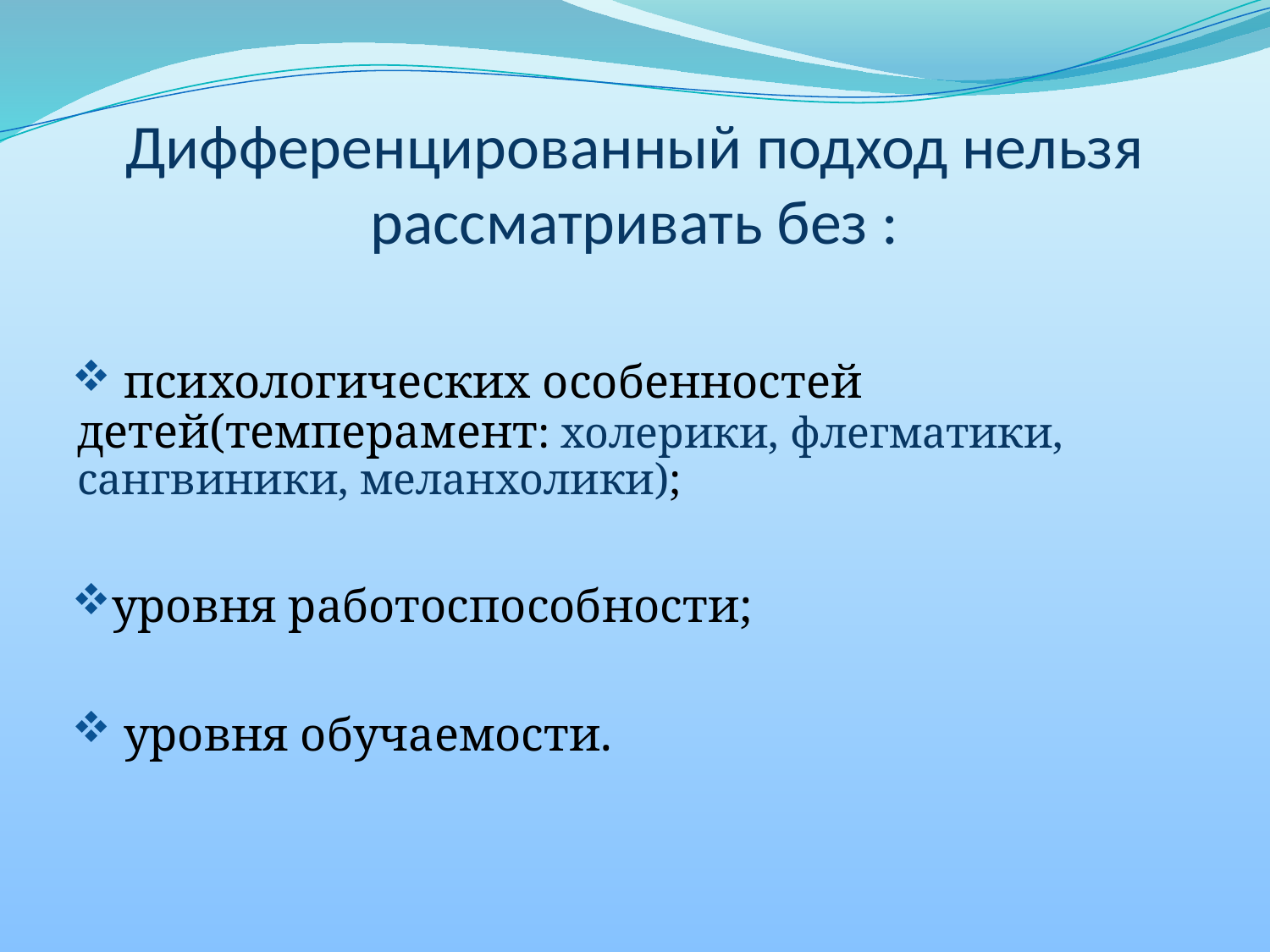

# Дифференцированный подход нельзя рассматривать без :
 психологических особенностей детей(темперамент: холерики, флегматики, сангвиники, меланхолики);

уровня работоспособности;

 уровня обучаемости.